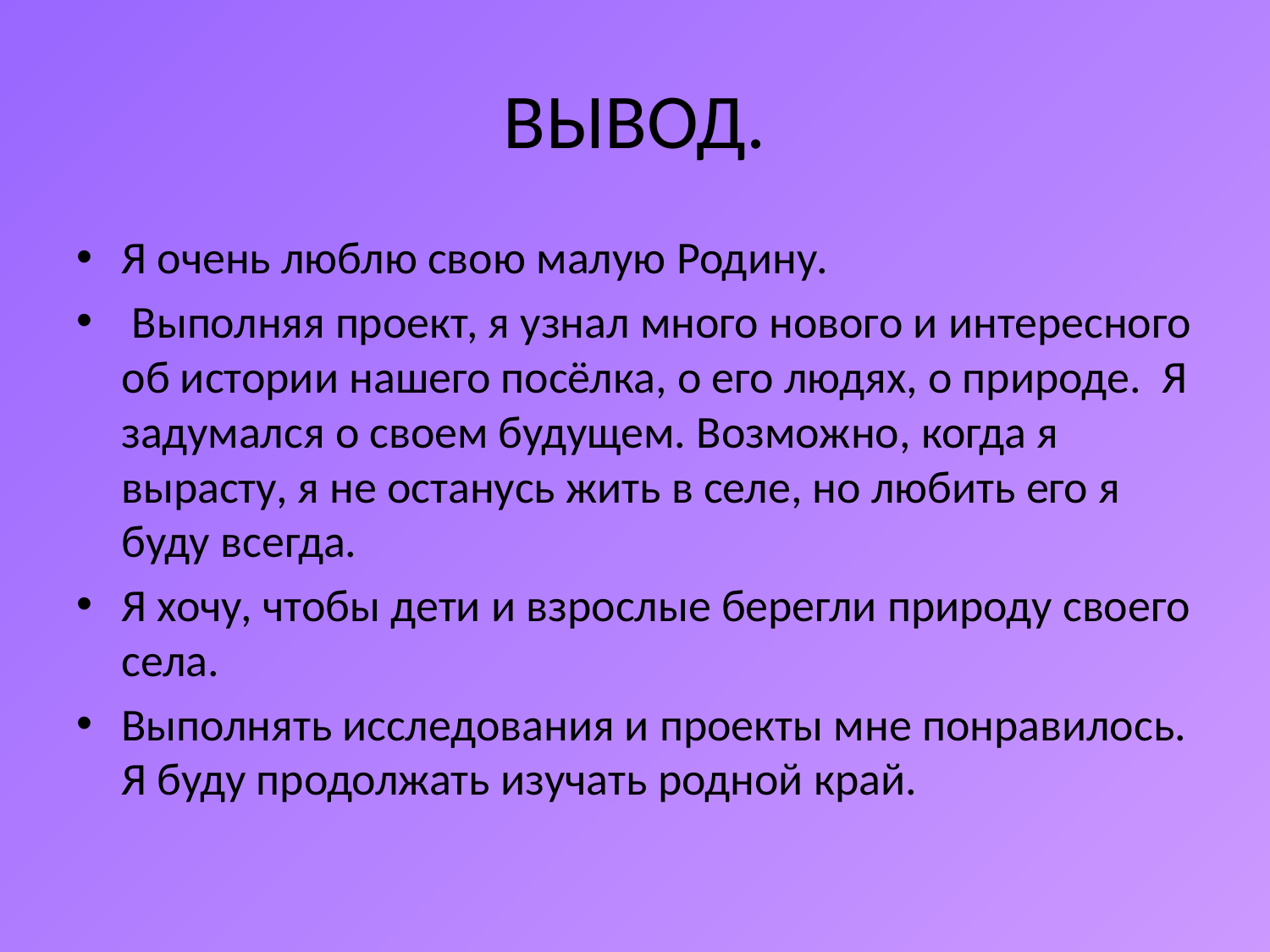

# ВЫВОД.
Я очень люблю свою малую Родину.
 Выполняя проект, я узнал много нового и интересного об истории нашего посёлка, о его людях, о природе.  Я задумался о своем будущем. Возможно, когда я вырасту, я не останусь жить в селе, но любить его я буду всегда.
Я хочу, чтобы дети и взрослые берегли природу своего села.
Выполнять исследования и проекты мне понравилось. Я буду продолжать изучать родной край.